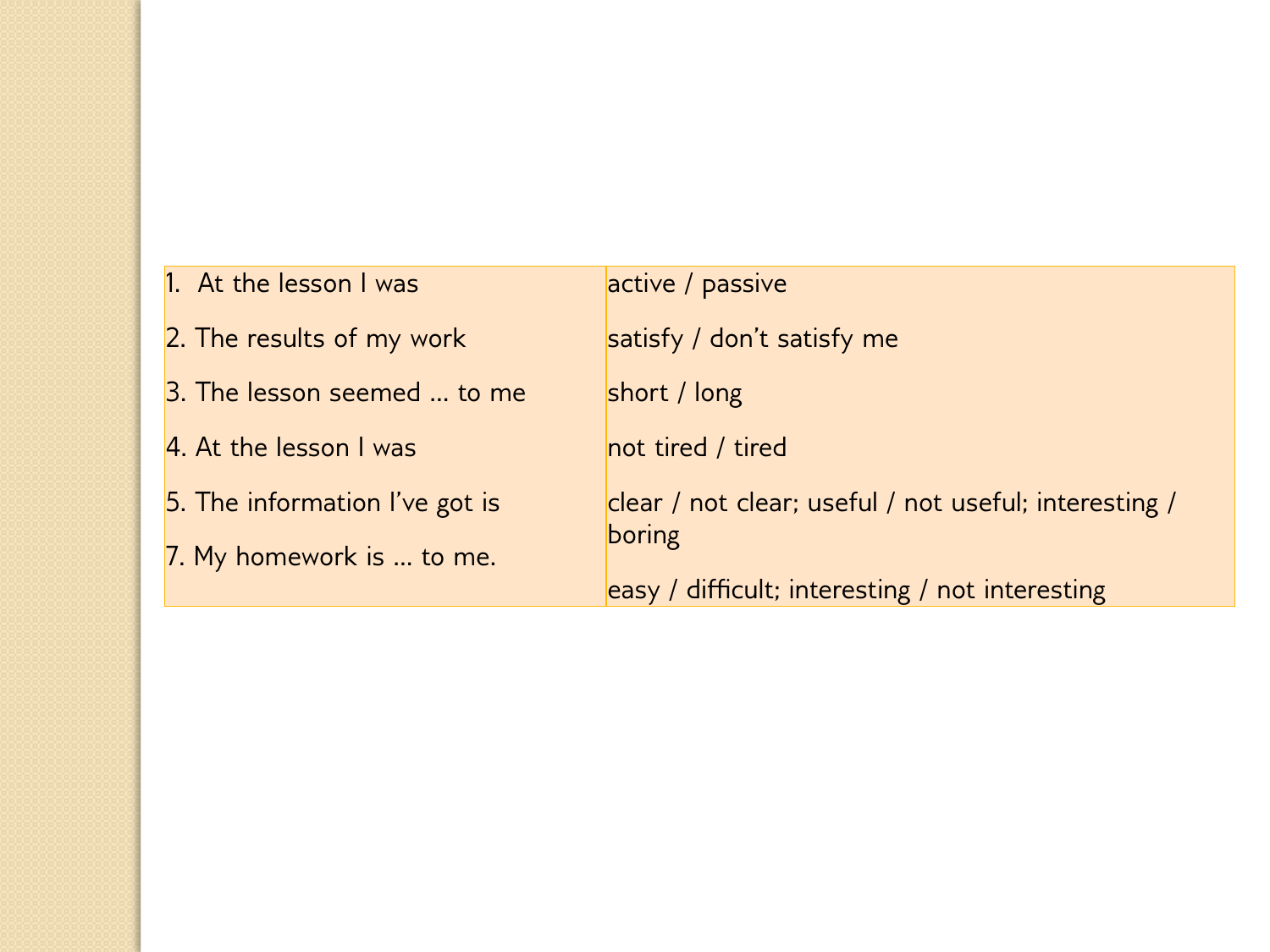

| At the lesson I was 2. The results of my work 3. The lesson seemed … to me 4. At the lesson I was 5. The information I’ve got is 7. My homework is … to me. | active / passive satisfy / don’t satisfy me short / long not tired / tired clear / not clear; useful / not useful; interesting / boring easy / difficult; interesting / not interesting |
| --- | --- |